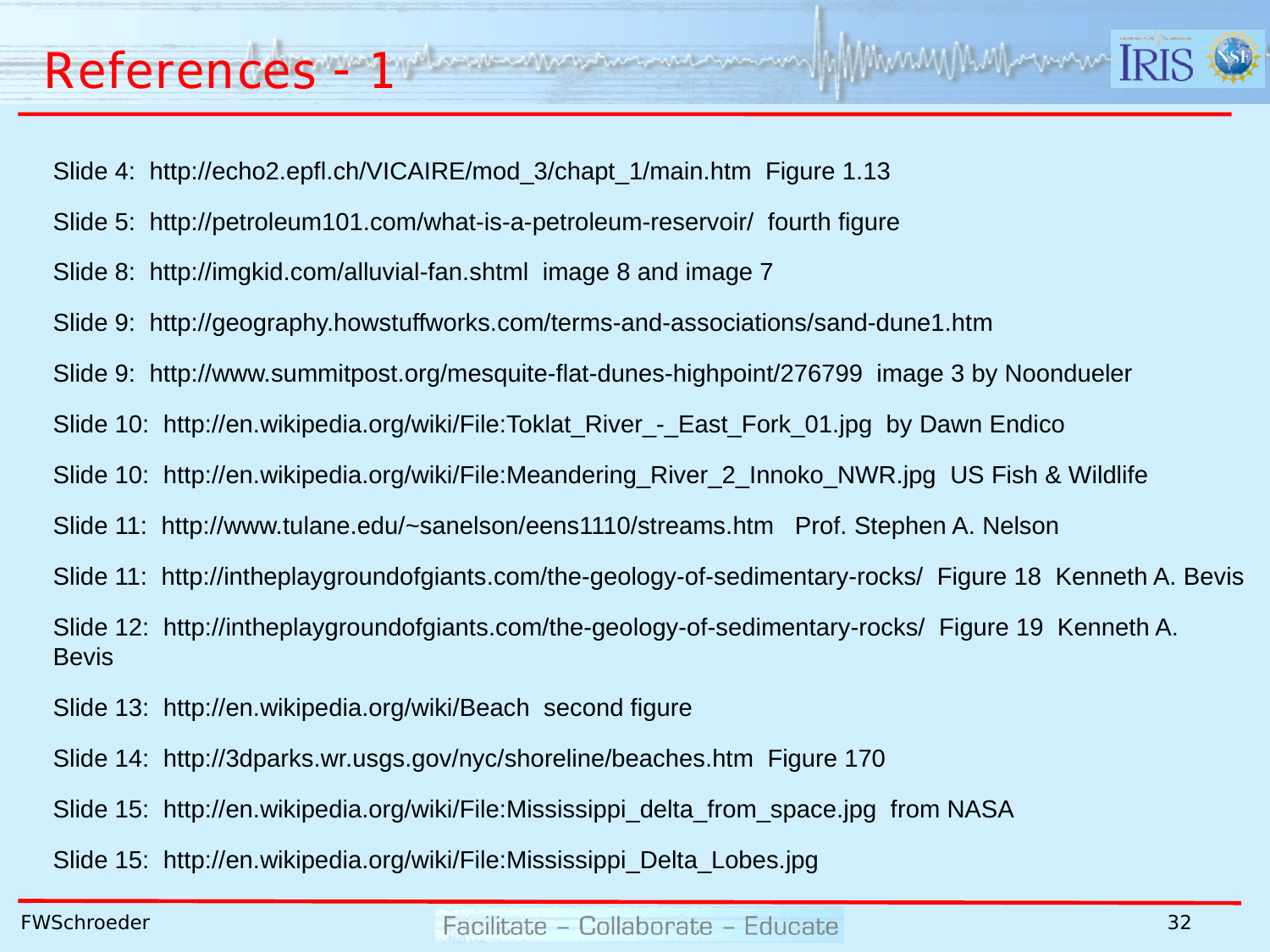

# References - 1
Slide 4:  http://echo2.epfl.ch/VICAIRE/mod_3/chapt_1/main.htm  Figure 1.13
Slide 5:  http://petroleum101.com/what-is-a-petroleum-reservoir/  fourth figure
Slide 8:  http://imgkid.com/alluvial-fan.shtml  image 8 and image 7
Slide 9:  http://geography.howstuffworks.com/terms-and-associations/sand-dune1.htm
Slide 9:  http://www.summitpost.org/mesquite-flat-dunes-highpoint/276799  image 3 by Noondueler
Slide 10:  http://en.wikipedia.org/wiki/File:Toklat_River_-_East_Fork_01.jpg  by Dawn Endico
Slide 10:  http://en.wikipedia.org/wiki/File:Meandering_River_2_Innoko_NWR.jpg  US Fish & Wildlife
Slide 11:  http://www.tulane.edu/~sanelson/eens1110/streams.htm   Prof. Stephen A. Nelson
Slide 11:  http://intheplaygroundofgiants.com/the-geology-of-sedimentary-rocks/  Figure 18  Kenneth A. Bevis
Slide 12:  http://intheplaygroundofgiants.com/the-geology-of-sedimentary-rocks/  Figure 19  Kenneth A. Bevis
Slide 13:  http://en.wikipedia.org/wiki/Beach  second figure
Slide 14:  http://3dparks.wr.usgs.gov/nyc/shoreline/beaches.htm  Figure 170
Slide 15:  http://en.wikipedia.org/wiki/File:Mississippi_delta_from_space.jpg  from NASA
Slide 15:  http://en.wikipedia.org/wiki/File:Mississippi_Delta_Lobes.jpg